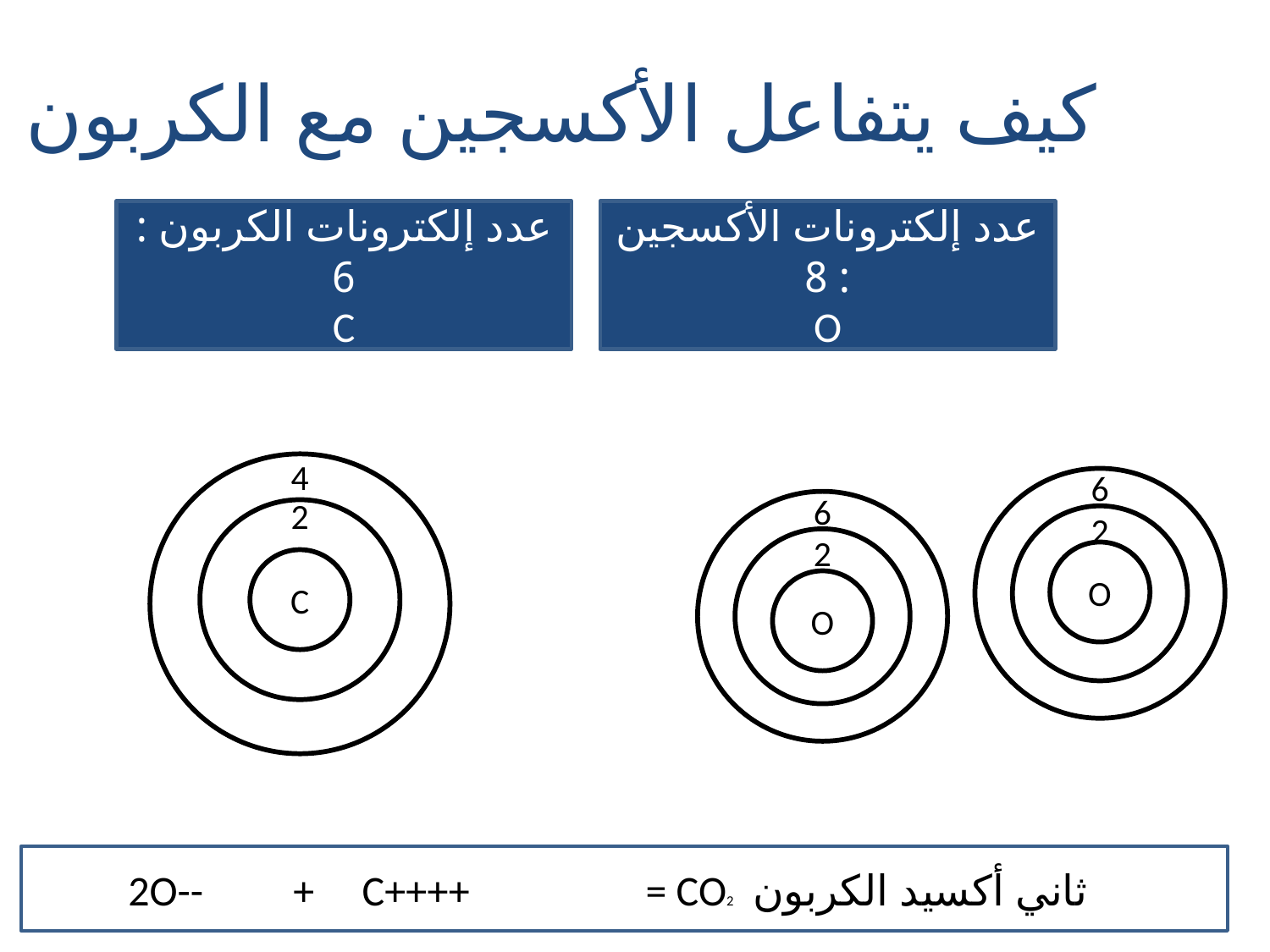

كيف يتفاعل الأكسجين مع الكربون
عدد إلكترونات الكربون : 6
C
عدد إلكترونات الأكسجين : 8
O
4

6

6

2

2

2

O
C
O
2O--	    +     C++++     	 = CO2  ثاني أكسيد الكربون